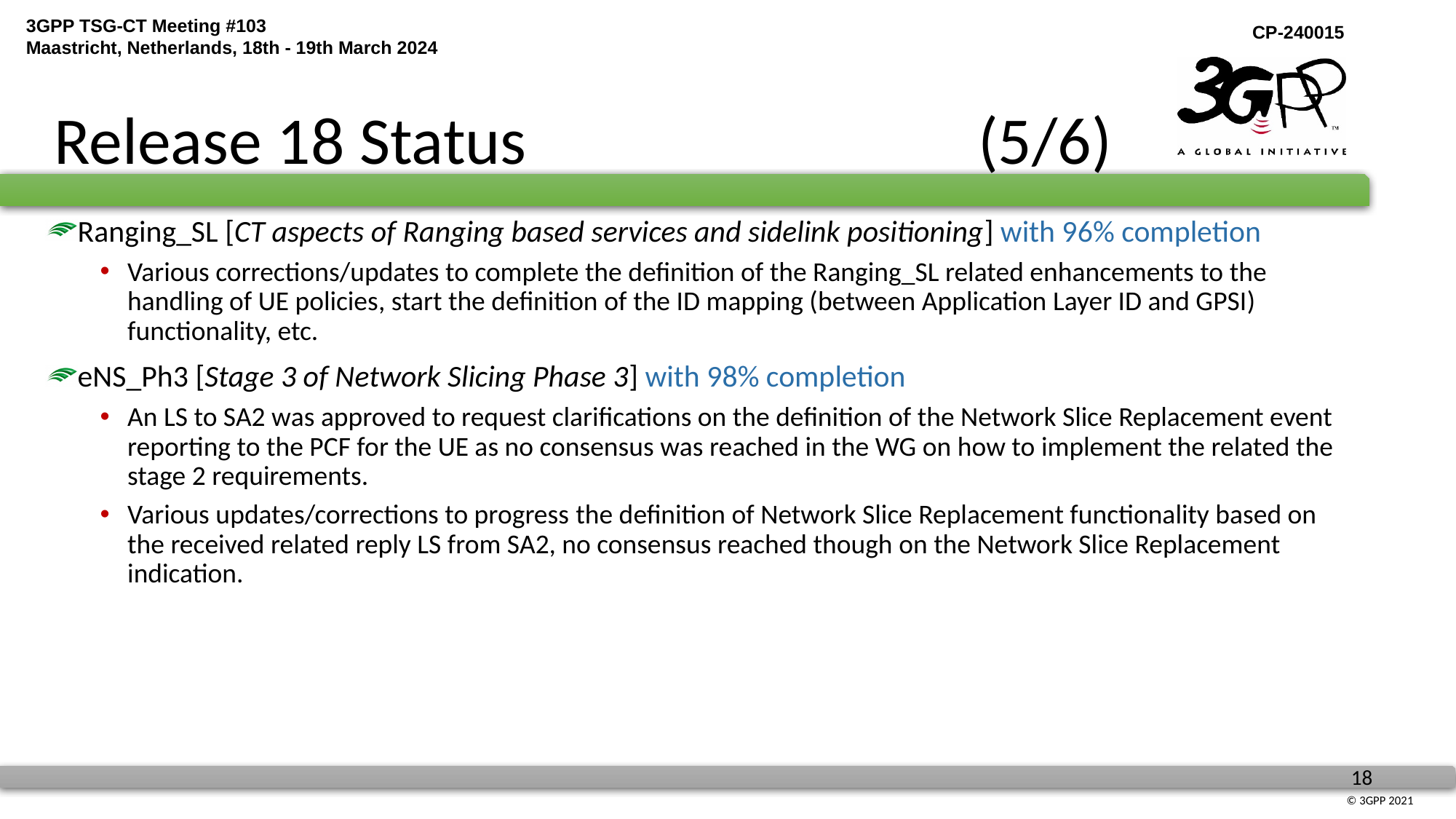

# Release 18 Status                              (5/6)
Ranging_SL [CT aspects of Ranging based services and sidelink positioning] with 96% completion
Various corrections/updates to complete the definition of the Ranging_SL related enhancements to the handling of UE policies, start the definition of the ID mapping (between Application Layer ID and GPSI) functionality, etc.
eNS_Ph3 [Stage 3 of Network Slicing Phase 3] with 98% completion
An LS to SA2 was approved to request clarifications on the definition of the Network Slice Replacement event reporting to the PCF for the UE as no consensus was reached in the WG on how to implement the related the stage 2 requirements.
Various updates/corrections to progress the definition of Network Slice Replacement functionality based on the received related reply LS from SA2, no consensus reached though on the Network Slice Replacement indication.